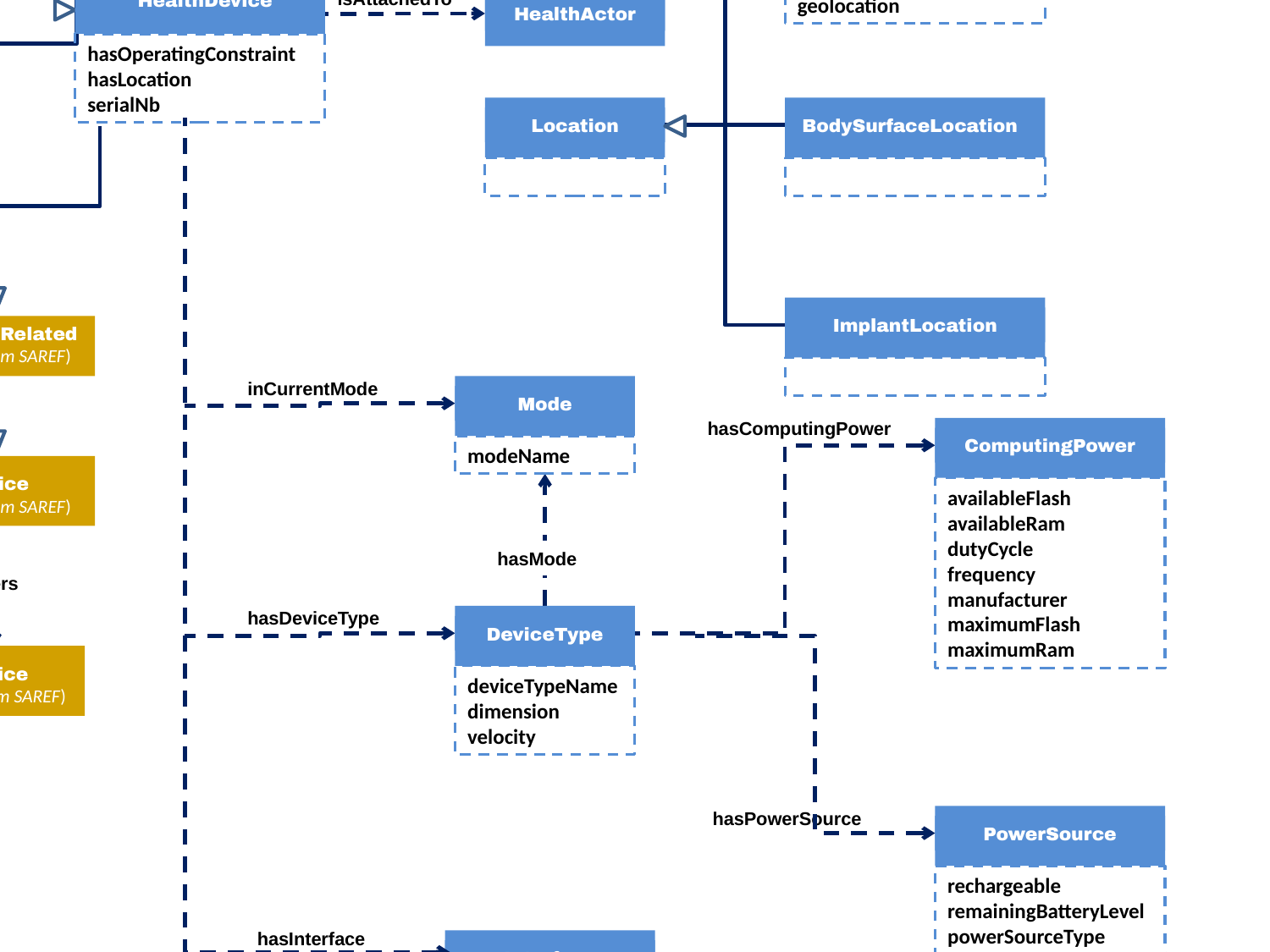

BanHub

PhysicalLocation

HealthSensor
postalAddress
geolocation

isAttachedTo
HealthDevice

HealthActor

HealthActuator
hasOperatingConstraint
hasLocation
serialNb

Location

BodySurfaceLocation

HealthWearable

ImplantLocation
FunctionRelated
(reused from SAREF)

inCurrentMode

Mode
hasComputingPower

ComputingPower

modeName

Function
(reused from SAREF)
hasFunction

Device
(reused from SAREF)
availableFlash availableRam
dutyCycle
frequency
manufacturer
maximumFlash
maximumRam
hasMode
offers
hasDeviceType

DeviceType

Service
(reused from SAREF)
deviceTypeName
dimension
velocity
hasPowerSource

PowerSource
rechargeable
remainingBatteryLevel
powerSourceType
hasInterface

Interface
baud
interfaceAddress interfaceDescription
interfaceProtocol
isGateway